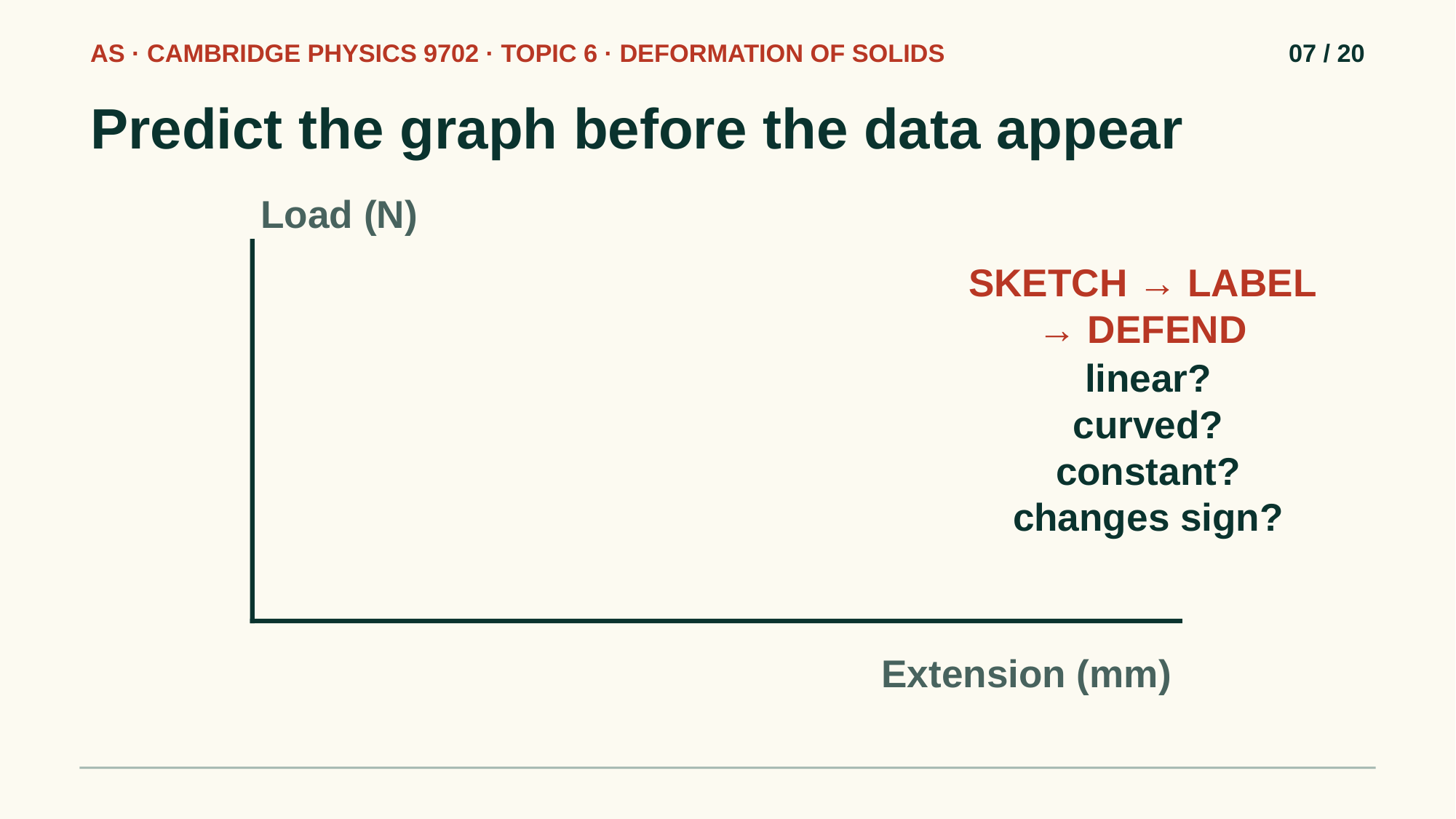

AS · CAMBRIDGE PHYSICS 9702 · TOPIC 6 · DEFORMATION OF SOLIDS
07 / 20
Predict the graph before the data appear
Load (N)

SKETCH → LABEL → DEFEND
linear?
curved?
constant?
changes sign?

Extension (mm)